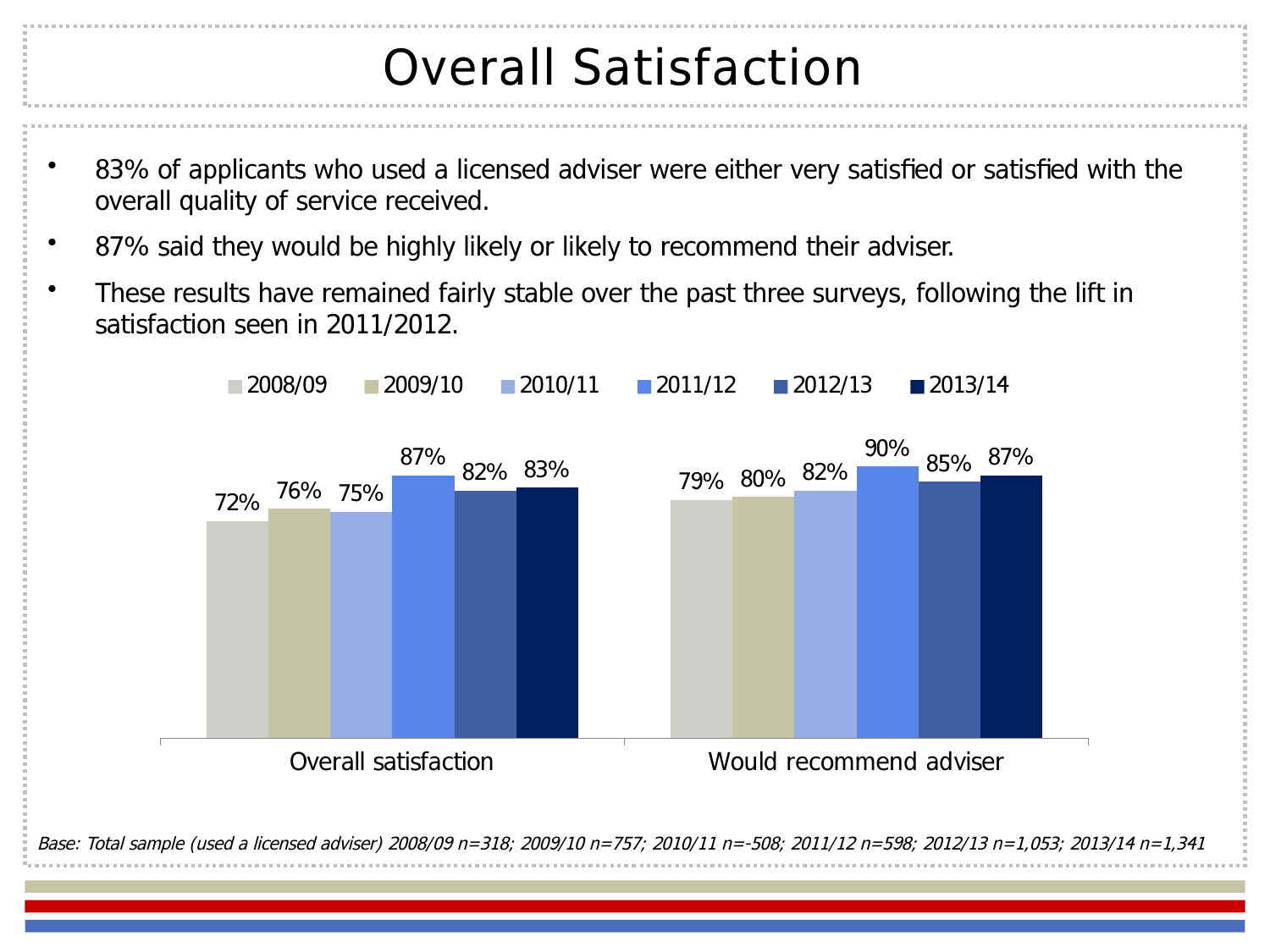

# Overall Satisfaction
83% of applicants who used a licensed adviser were either very satisfied or satisfied with the overall quality of service received.
87% said they would be highly likely or likely to recommend their adviser.
These results have remained fairly stable over the past three surveys, following the lift in satisfaction seen in 2011/2012.

### Chart

| Category | 2008/09 | 2009/10 | 2010/11 | 2011/12 | 2012/13 | 2013/14 |
|---|---|---|---|---|---|---|
| Overall satisfaction | 0.7200000000000006 | 0.7600000000000008 | 0.7500000000000008 | 0.8700000000000007 | 0.8200000000000006 | 0.8300000000000006 |
| Would recommend adviser | 0.79 | 0.8 | 0.8200000000000006 | 0.9 | 0.8500000000000006 | 0.8700000000000007 |
Base: Total sample (used a licensed adviser) 2008/09 n=318; 2009/10 n=757; 2010/11 n=-508; 2011/12 n=598; 2012/13 n=1,053; 2013/14 n=1,341
5